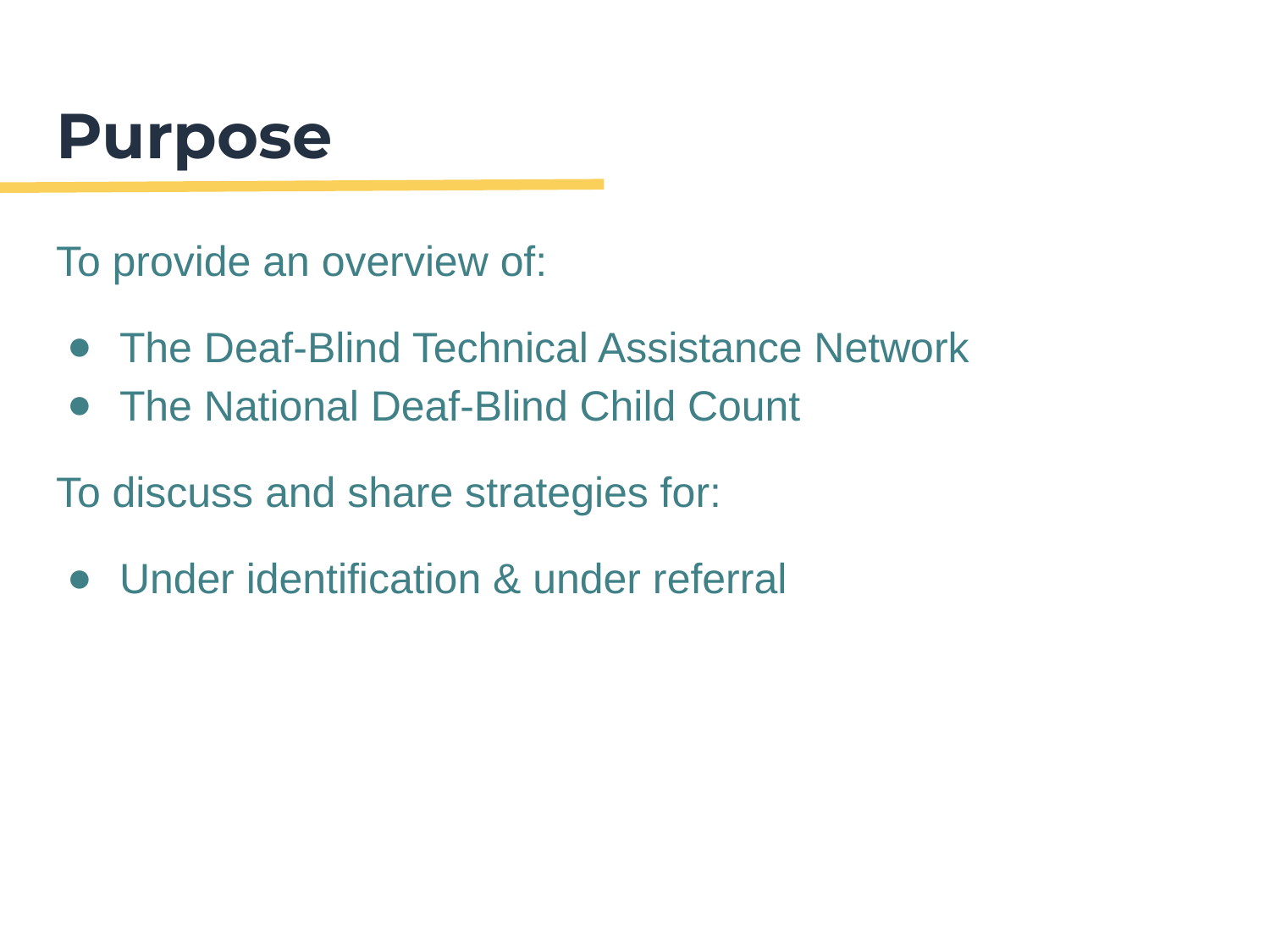

# Purpose

To provide an overview of:
The Deaf-Blind Technical Assistance Network
The National Deaf-Blind Child Count
To discuss and share strategies for:
Under identification & under referral